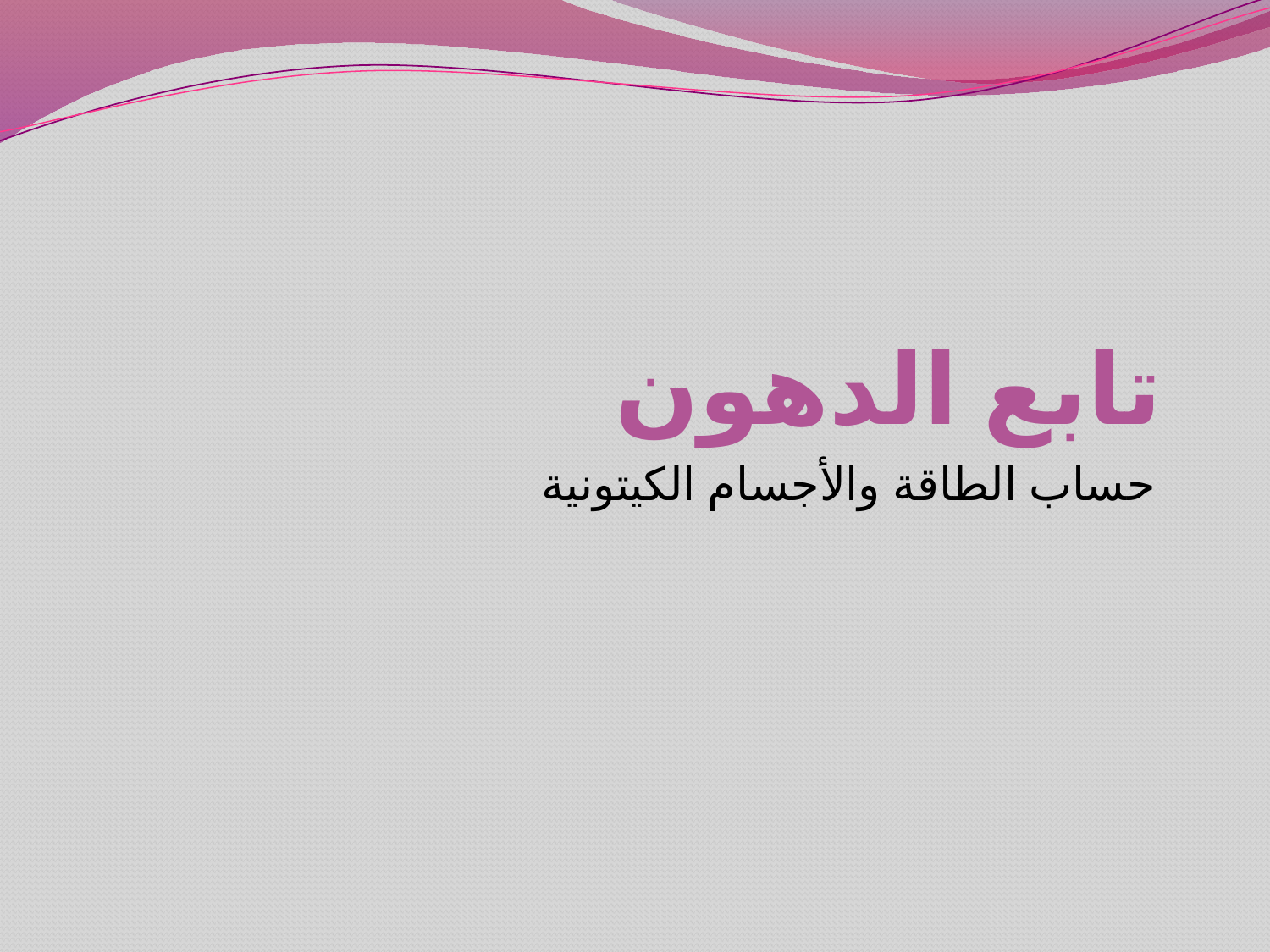

# تابع الدهون
حساب الطاقة والأجسام الكيتونية